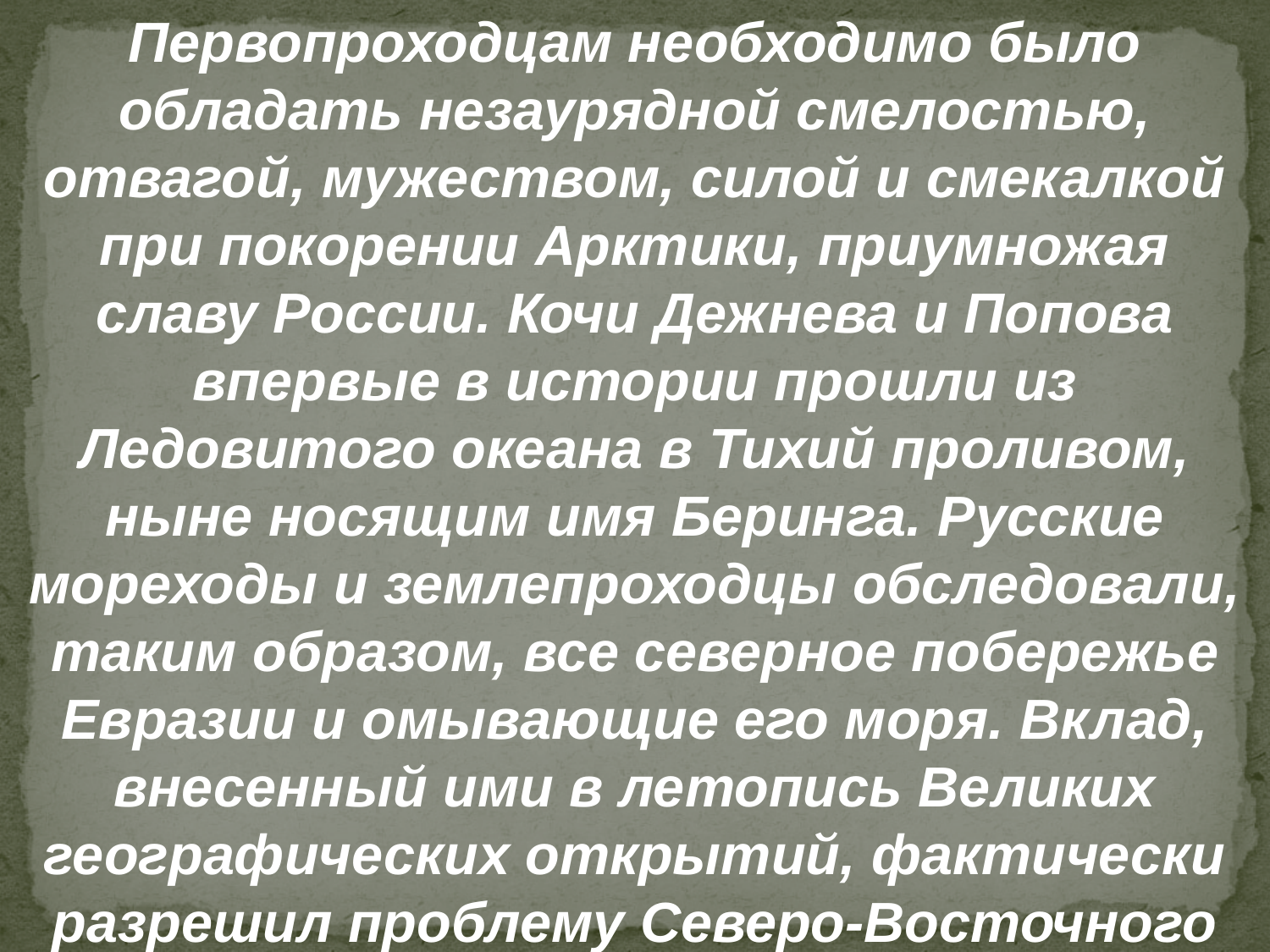

Первопроходцам необходимо было обладать незаурядной смелостью, отвагой, мужеством, силой и смекалкой при покорении Арктики, приумножая славу России. Кочи Дежнева и Попова впервые в истории прошли из Ледовитого океана в Тихий проливом, ныне носящим имя Беринга. Русские мореходы и землепроходцы обследовали, таким образом, все северное побережье Евразии и омывающие его моря. Вклад, внесенный ими в летопись Великих географических открытий, фактически разрешил проблему Северо-Восточного прохода в страны Востока. Плавание Дежнева и открытие им пролива между Азией и Америкой не случайно сравнивали с подвигом Христофора Колумба.